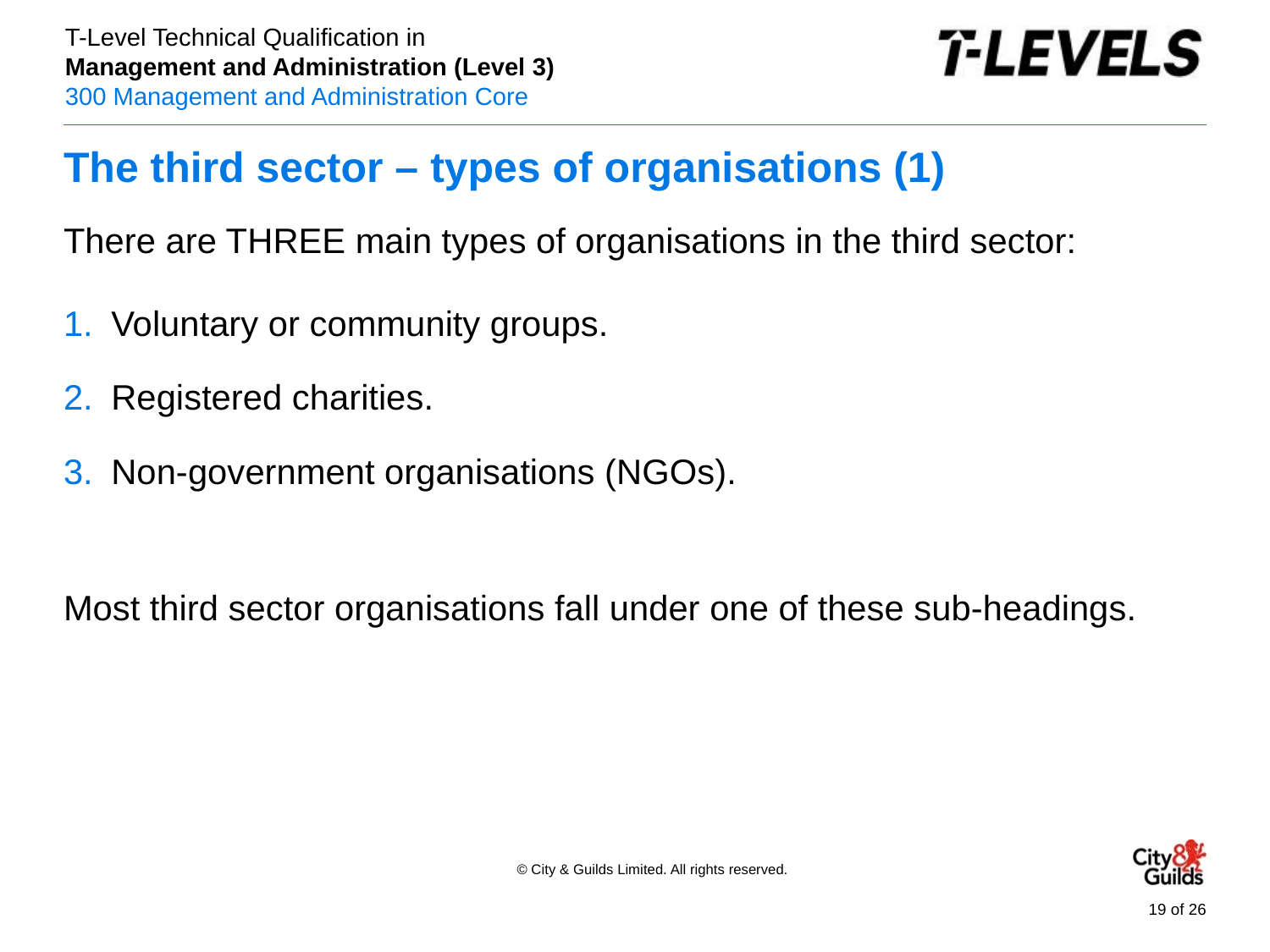

# The third sector – types of organisations (1)
There are THREE main types of organisations in the third sector:
Voluntary or community groups.
Registered charities.
Non-government organisations (NGOs).

Most third sector organisations fall under one of these sub-headings.